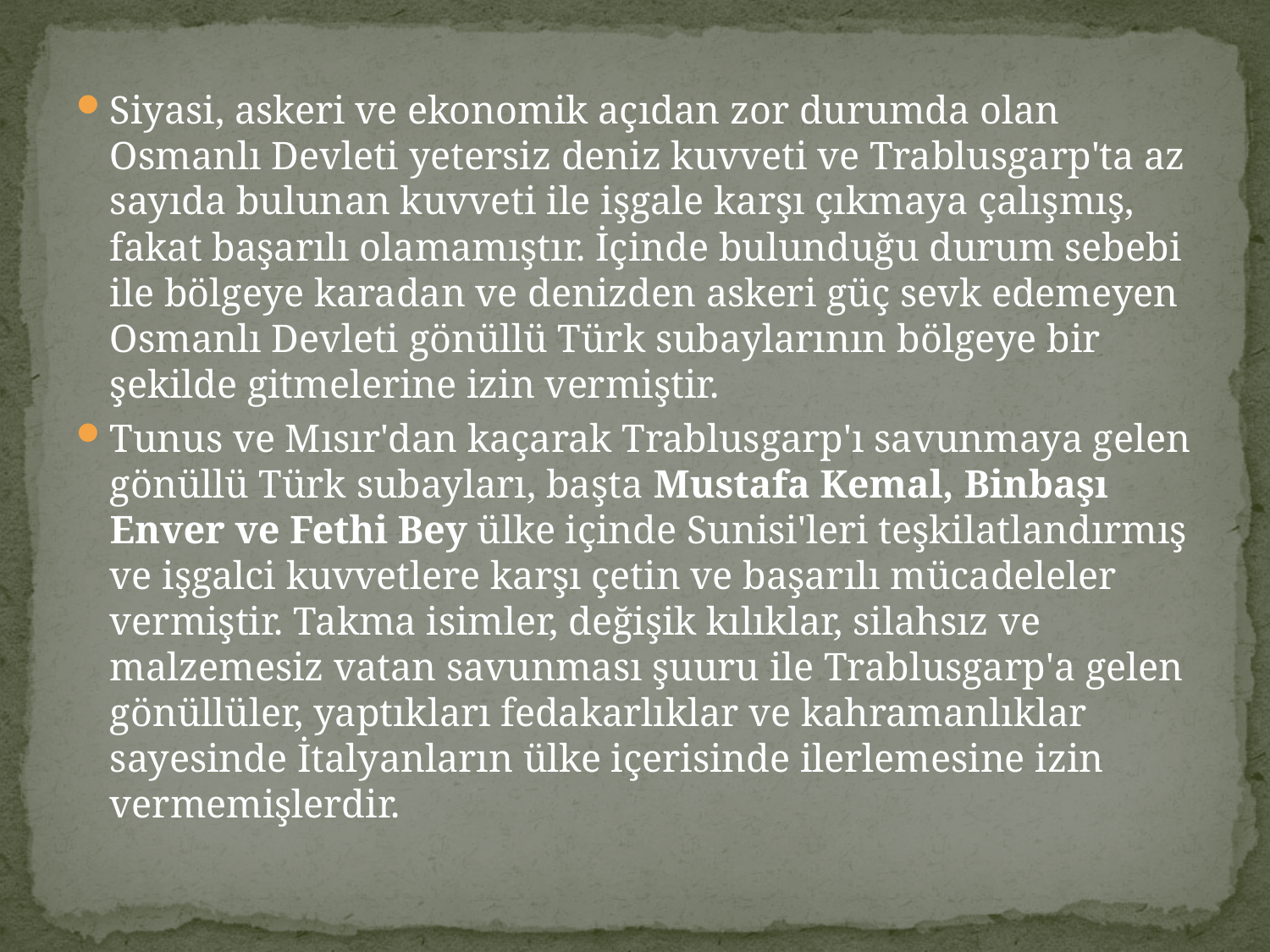

Siyasi, askeri ve ekonomik açıdan zor durumda olan Osmanlı Devleti yetersiz deniz kuvveti ve Trablusgarp'ta az sayıda bulunan kuvveti ile işgale karşı çıkmaya çalışmış, fakat başarılı olamamıştır. İçinde bulunduğu durum sebebi ile bölgeye karadan ve denizden askeri güç sevk edemeyen Osmanlı Devleti gönüllü Türk subaylarının bölgeye bir şekilde gitmelerine izin vermiştir.
Tunus ve Mısır'dan kaçarak Trablusgarp'ı savunmaya gelen gönüllü Türk subayları, başta Mustafa Kemal, Binbaşı Enver ve Fethi Bey ülke içinde Sunisi'leri teşkilatlandırmış ve işgalci kuvvetlere karşı çetin ve başarılı mücadeleler vermiştir. Takma isimler, değişik kılıklar, silahsız ve malzemesiz vatan savunması şuuru ile Trablusgarp'a gelen gönüllüler, yaptıkları fedakarlıklar ve kahramanlıklar sayesinde İtalyanların ülke içerisinde ilerlemesine izin vermemişlerdir.